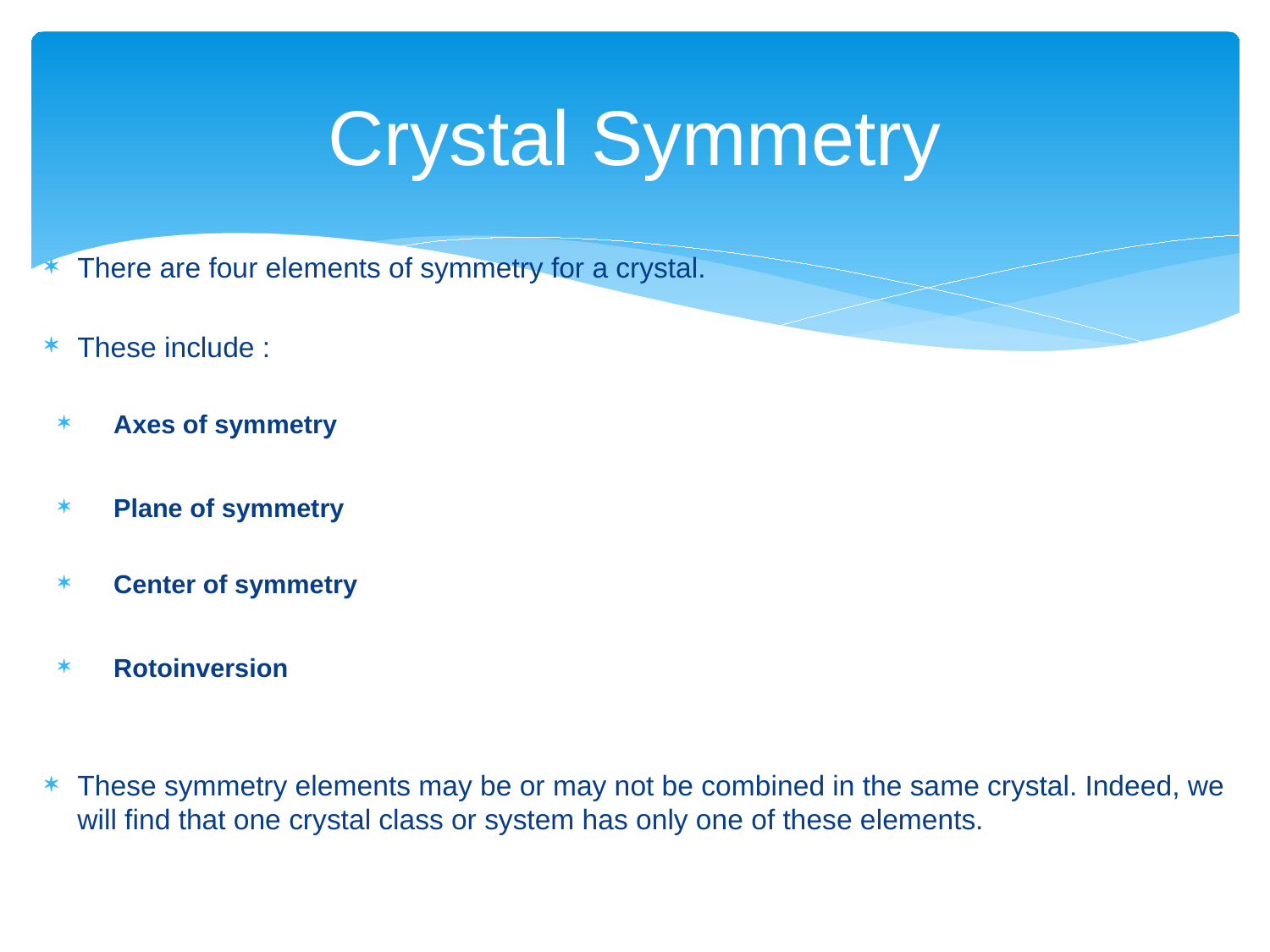

# Crystal Symmetry
There are four elements of symmetry for a crystal.

These include :

Axes of symmetry

Plane of symmetry

Center of symmetry

Rotoinversion

These symmetry elements may be or may not be combined in the same crystal. Indeed, we will find that one crystal class or system has only one of these elements.